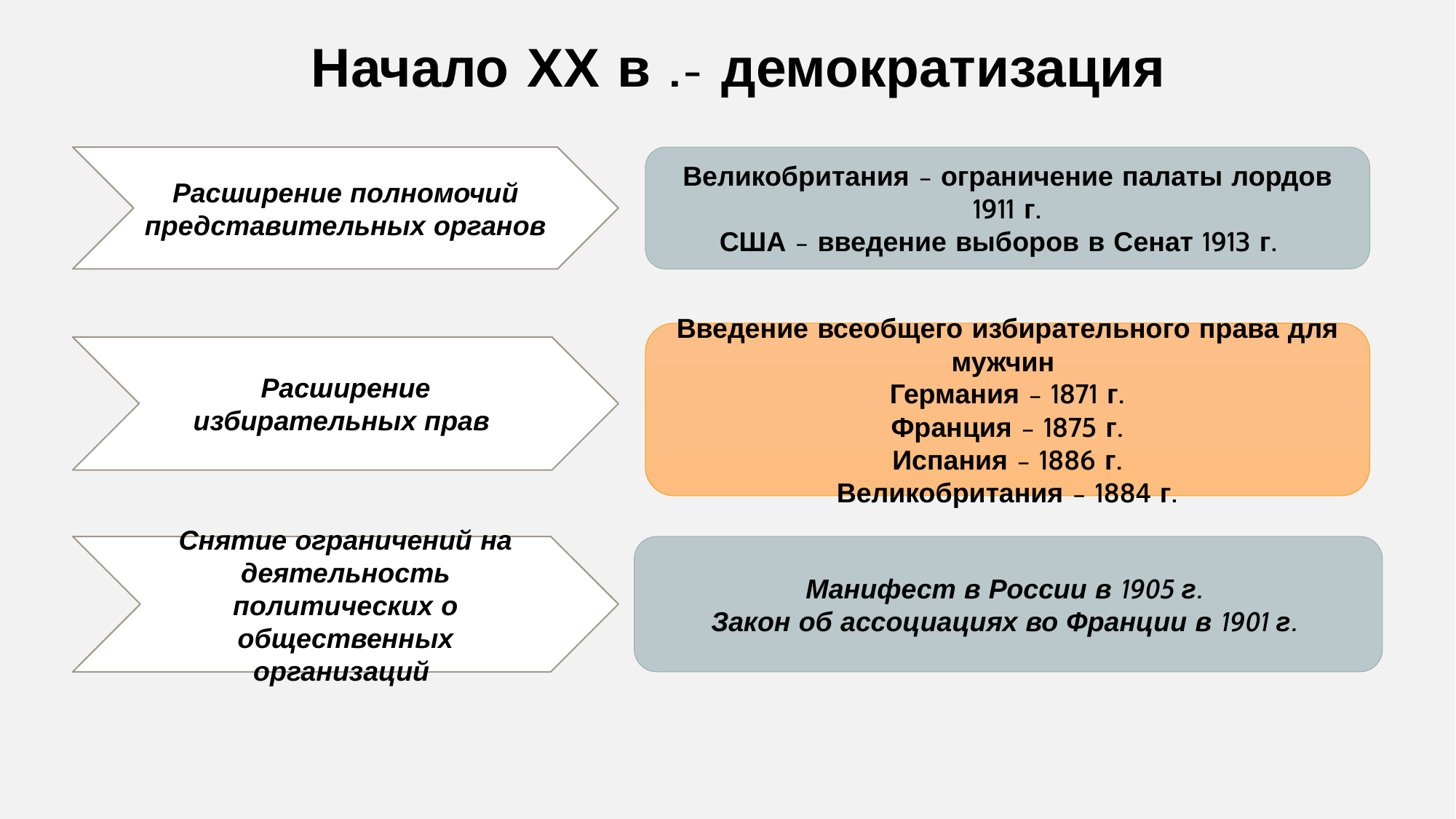

Начало ХХ в .- демократизация
Расширение полномочий представительных органов
Великобритания – ограничение палаты лордов 1911 г.
США – введение выборов в Сенат 1913 г.
Введение всеобщего избирательного права для мужчин
Германия – 1871 г.
Франция – 1875 г.
Испания – 1886 г.
Великобритания – 1884 г.
Расширение избирательных прав
Снятие ограничений на деятельность политических о общественных организаций
Манифест в России в 1905 г.
Закон об ассоциациях во Франции в 1901 г.